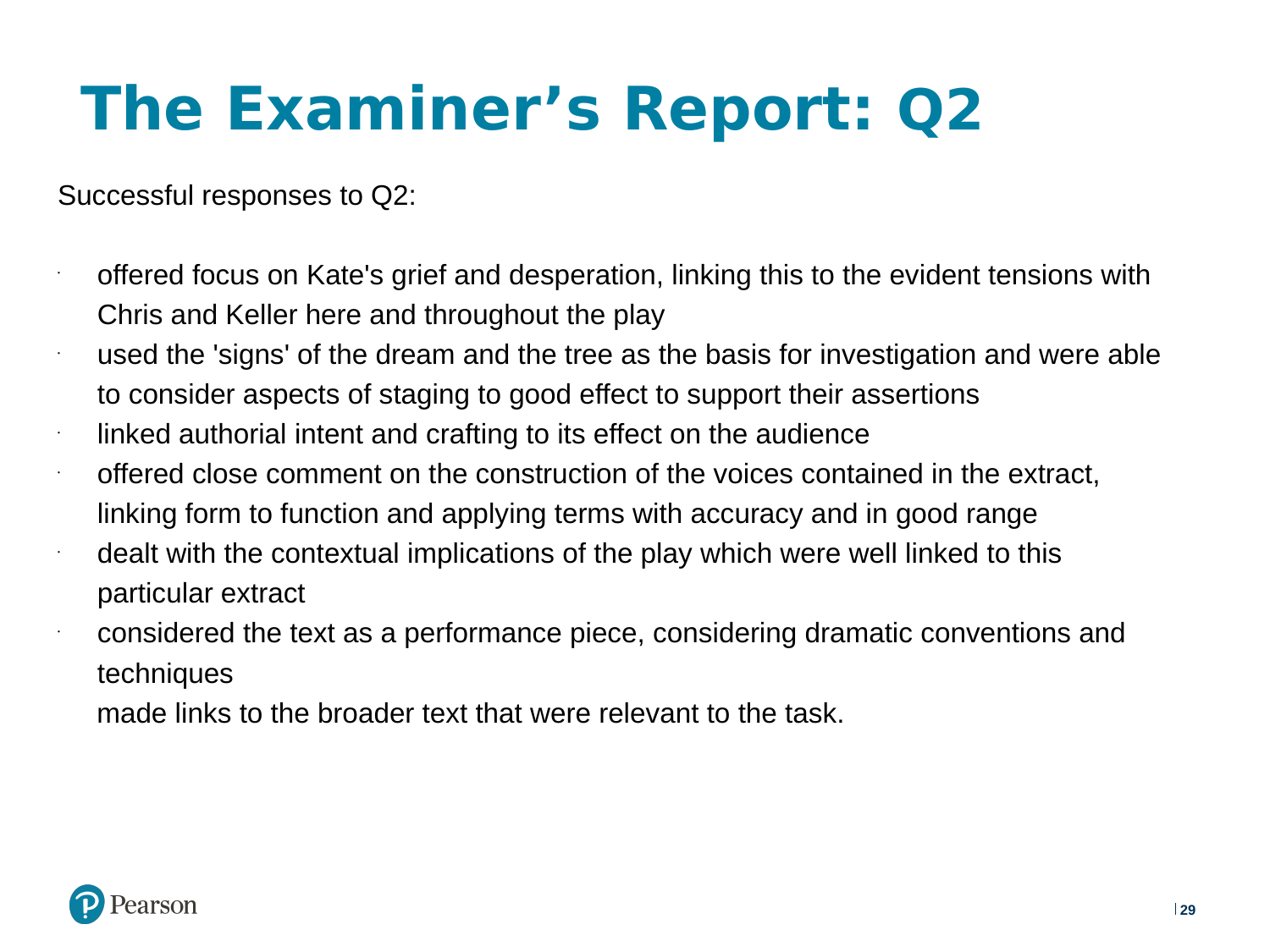

# The Examiner’s Report: Q2
Successful responses to Q2:

offered focus on Kate's grief and desperation, linking this to the evident tensions with Chris and Keller here and throughout the play
used the 'signs' of the dream and the tree as the basis for investigation and were able to consider aspects of staging to good effect to support their assertions
linked authorial intent and crafting to its effect on the audience
offered close comment on the construction of the voices contained in the extract, linking form to function and applying terms with accuracy and in good range
dealt with the contextual implications of the play which were well linked to this particular extract
considered the text as a performance piece, considering dramatic conventions and techniques
     made links to the broader text that were relevant to the task.

29